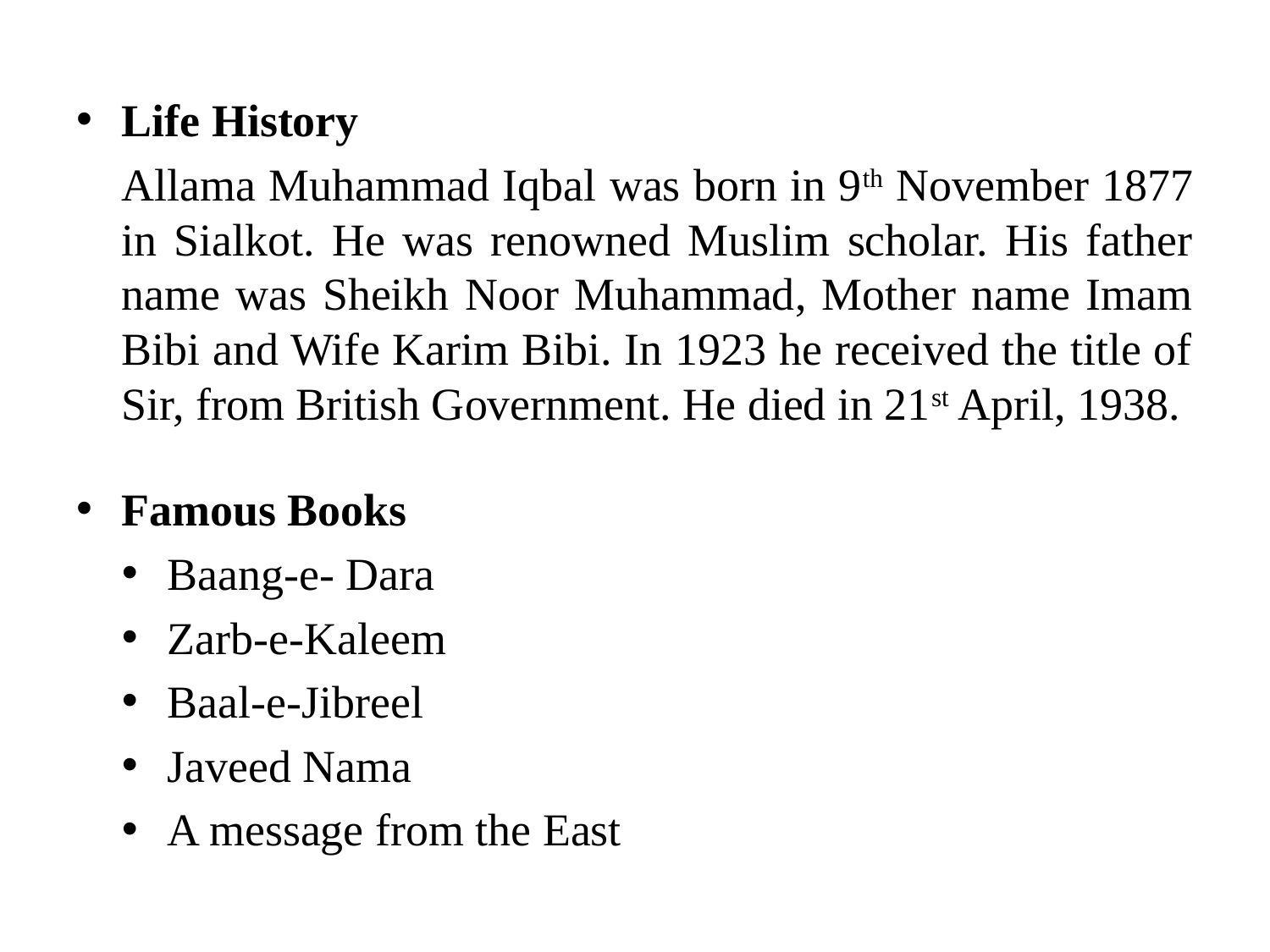

Life History
	Allama Muhammad Iqbal was born in 9th November 1877 in Sialkot. He was renowned Muslim scholar. His father name was Sheikh Noor Muhammad, Mother name Imam Bibi and Wife Karim Bibi. In 1923 he received the title of Sir, from British Government. He died in 21st April, 1938.

Famous Books
Baang-e- Dara
Zarb-e-Kaleem
Baal-e-Jibreel
Javeed Nama
A message from the East